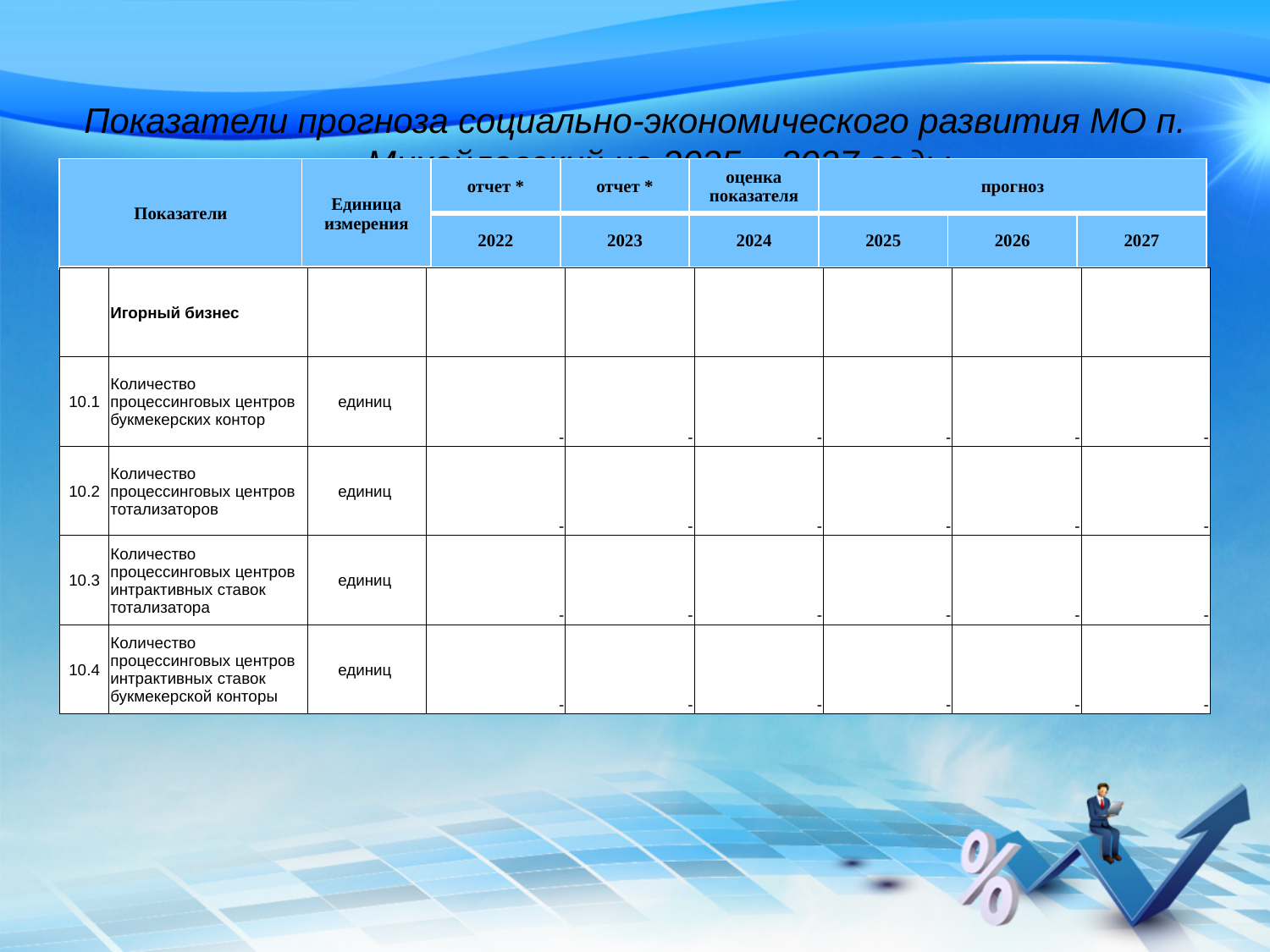

# Показатели прогноза социально-экономического развития МО п. Михайловский на 2025 – 2027 годы
| Показатели | Единица измерения | отчет \* | отчет \* | оценка показателя | прогноз |  |  |
| --- | --- | --- | --- | --- | --- | --- | --- |
|  |  | 2022 | 2023 | 2024 | 2025 | 2026 | 2027 |

|  | Игорный бизнес |  |  |  |  |  |  |  |
| --- | --- | --- | --- | --- | --- | --- | --- | --- |
| 10.1 | Количество процессинговых центров букмекерских контор | единиц | - | - | - | - | - | - |
| 10.2 | Количество процессинговых центров тотализаторов | единиц | - | - | - | - | - | - |
| 10.3 | Количество процессинговых центров интрактивных ставок тотализатора | единиц | - | - | - | - | - | - |
| 10.4 | Количество процессинговых центров интрактивных ставок букмекерской конторы | единиц | - | - | - | - | - | - |